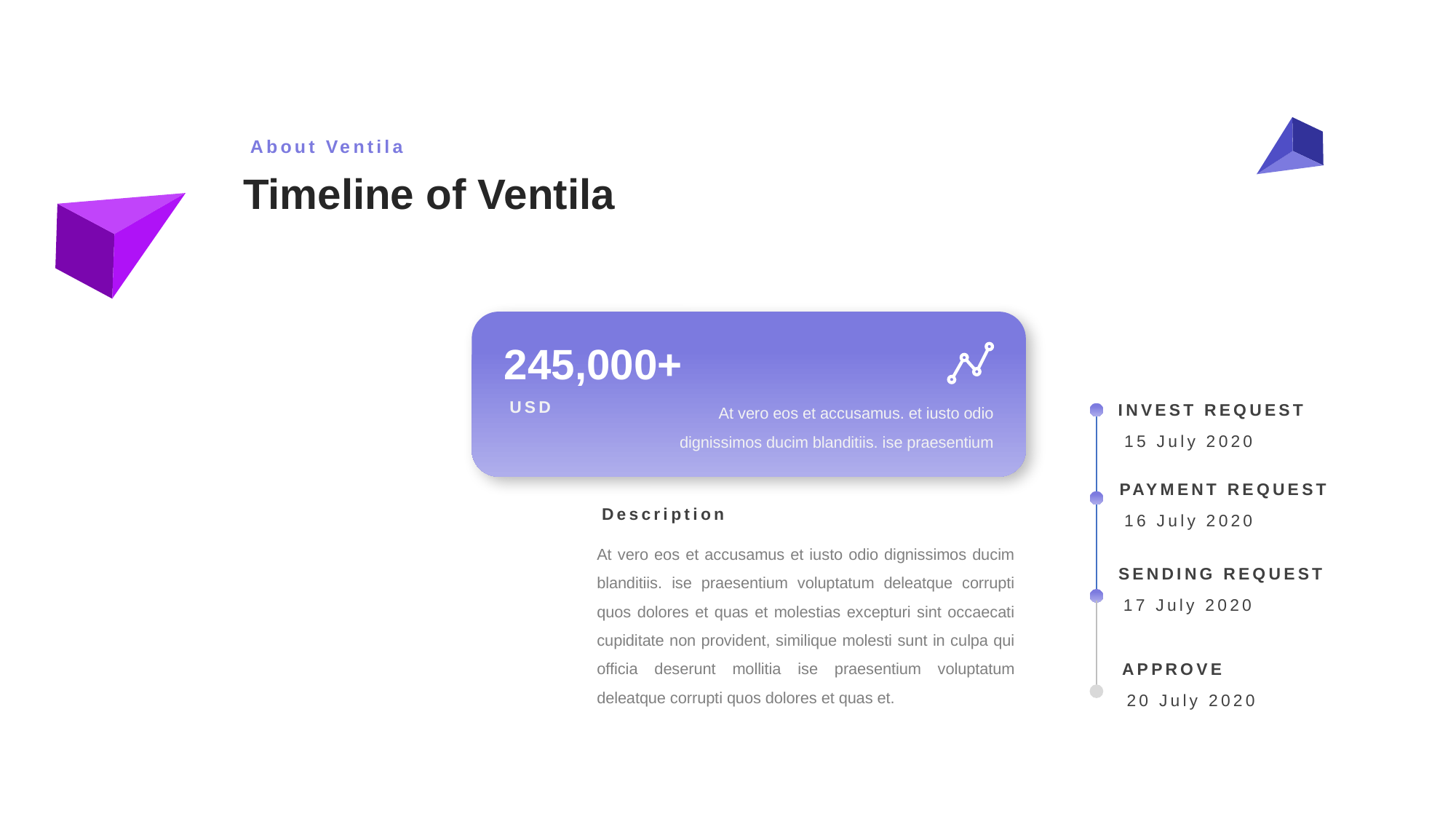

About Ventila

Timeline of Ventila

245,000+

At vero eos et accusamus. et iusto odio dignissimos ducim blanditiis. ise praesentium
USD
INVEST REQUEST

15 July 2020
PAYMENT REQUEST
16 July 2020
SENDING REQUEST
17 July 2020
APPROVE
20 July 2020
Description
At vero eos et accusamus et iusto odio dignissimos ducim blanditiis. ise praesentium voluptatum deleatque corrupti quos dolores et quas et molestias excepturi sint occaecati cupiditate non provident, similique molesti sunt in culpa qui officia deserunt mollitia ise praesentium voluptatum deleatque corrupti quos dolores et quas et.